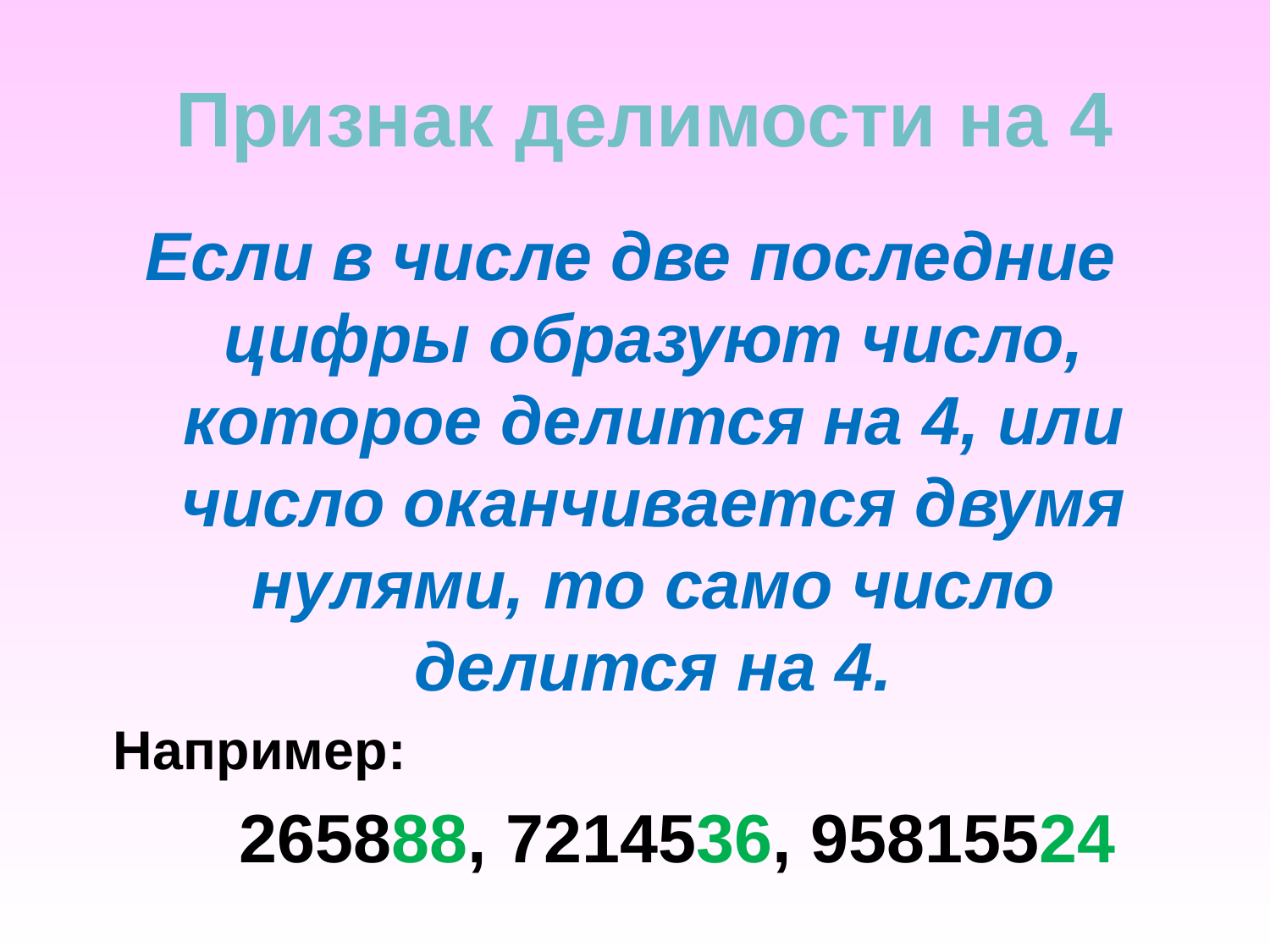

# Признак делимости на 4
Если в числе две последние цифры образуют число, которое делится на 4, или число оканчивается двумя нулями, то само число делится на 4.
   Например:
         265888, 7214536, 95815524